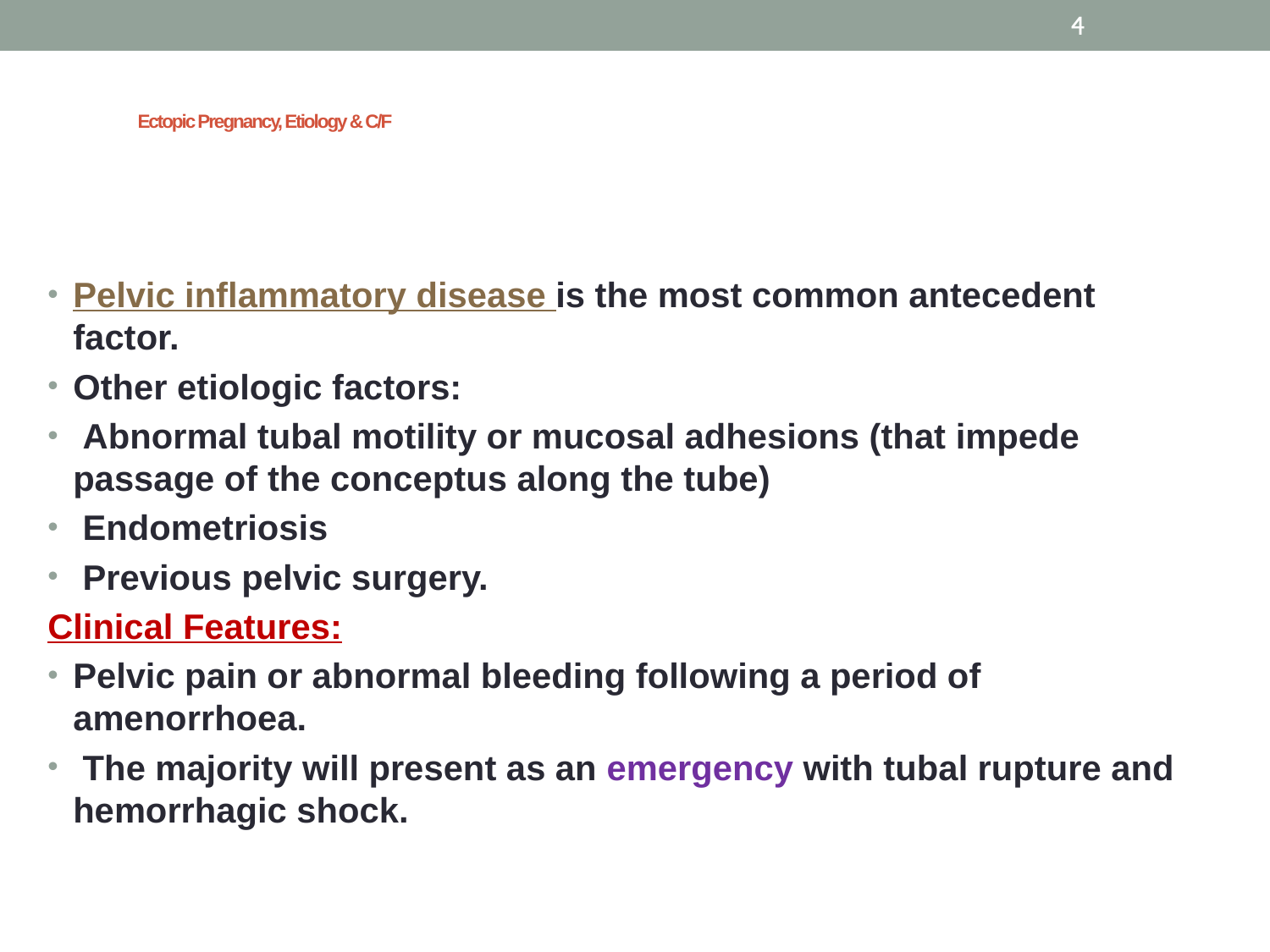

# Ectopic Pregnancy, Etiology & C/F
4
Pelvic inflammatory disease is the most common antecedent factor.
Other etiologic factors:
 Abnormal tubal motility or mucosal adhesions (that impede passage of the conceptus along the tube)
 Endometriosis
 Previous pelvic surgery.
Clinical Features:
Pelvic pain or abnormal bleeding following a period of amenorrhoea.
 The majority will present as an emergency with tubal rupture and hemorrhagic shock.